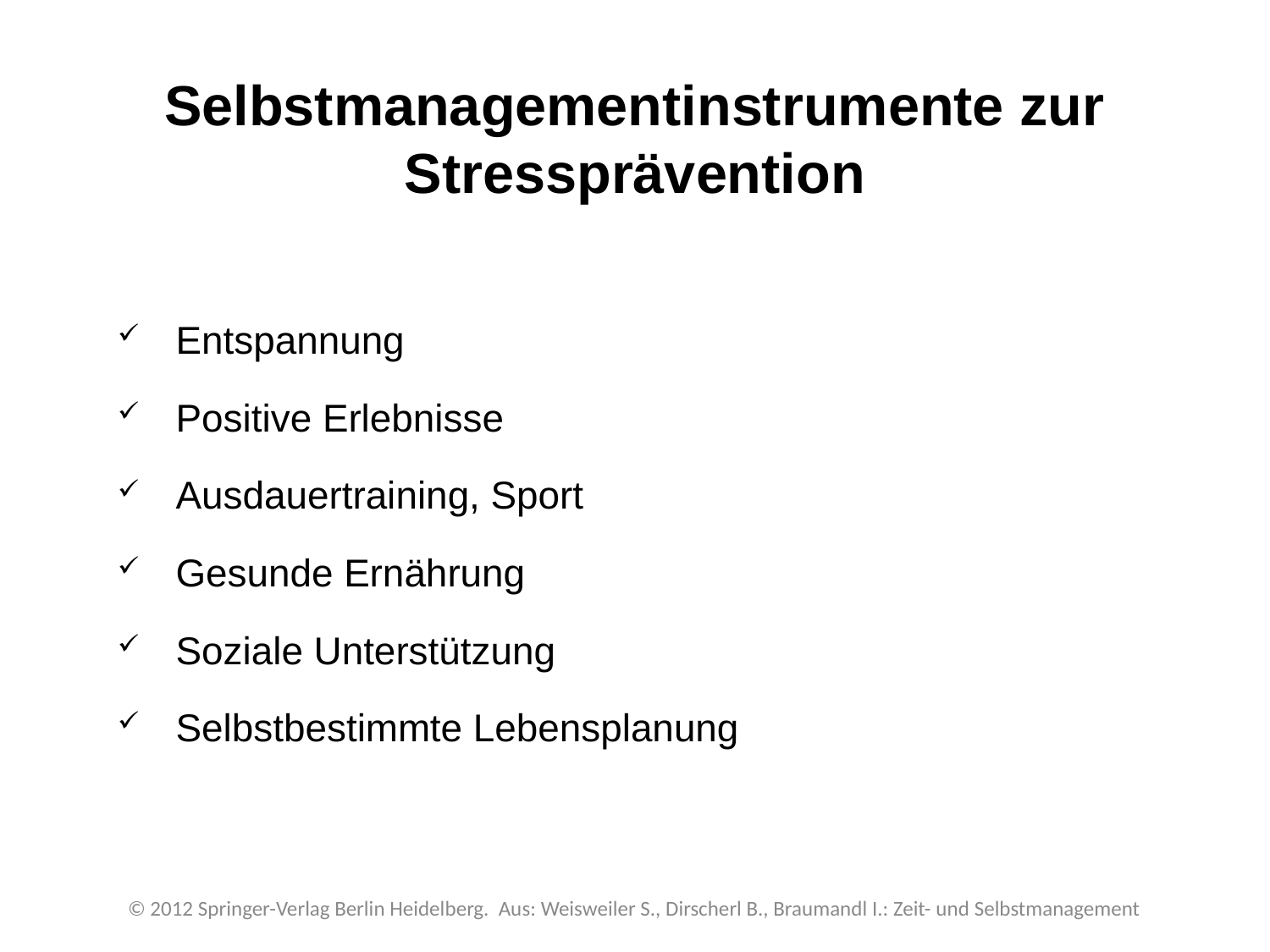

# Selbstmanagementinstrumente zur Stressprävention
 Entspannung
 Positive Erlebnisse
 Ausdauertraining, Sport
 Gesunde Ernährung
 Soziale Unterstützung
 Selbstbestimmte Lebensplanung
© 2012 Springer-Verlag Berlin Heidelberg.  Aus: Weisweiler S., Dirscherl B., Braumandl I.: Zeit- und Selbstmanagement